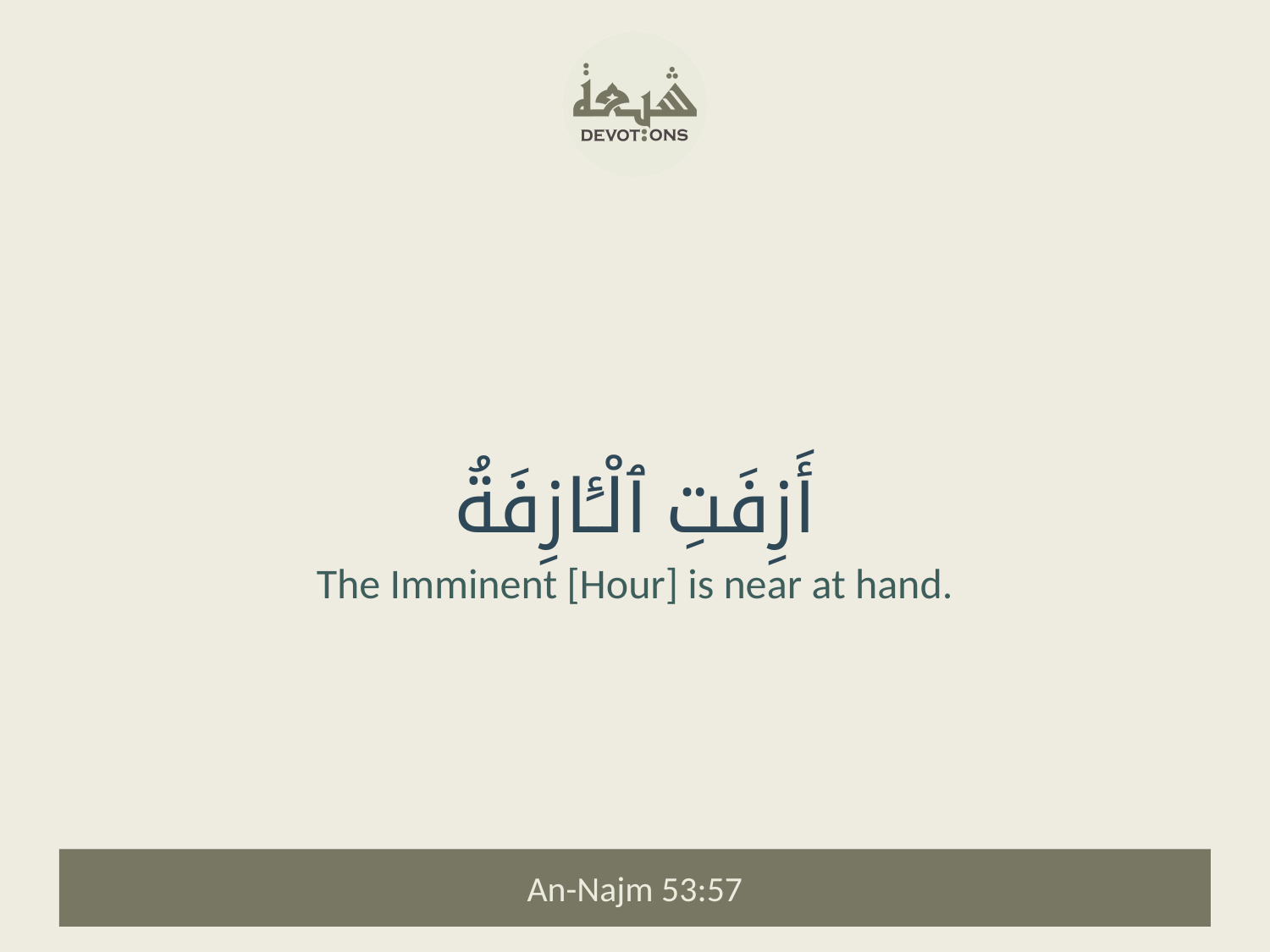

أَزِفَتِ ٱلْـَٔازِفَةُ
The Imminent [Hour] is near at hand.
An-Najm 53:57